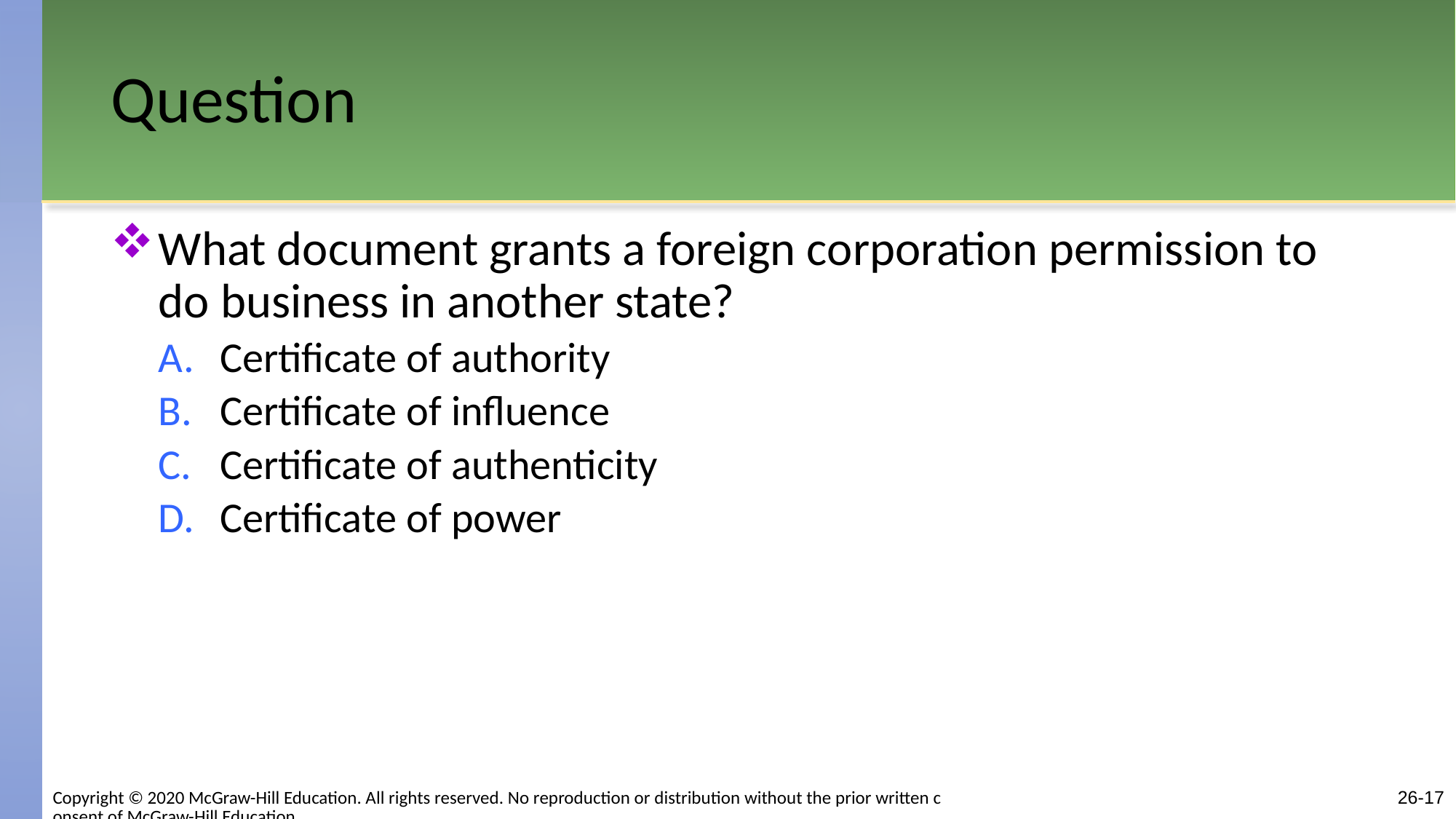

# Question
What document grants a foreign corporation permission to do business in another state?
Certificate of authority
Certificate of influence
Certificate of authenticity
Certificate of power
Copyright © 2020 McGraw-Hill Education. All rights reserved. No reproduction or distribution without the prior written consent of McGraw-Hill Education.
26-17